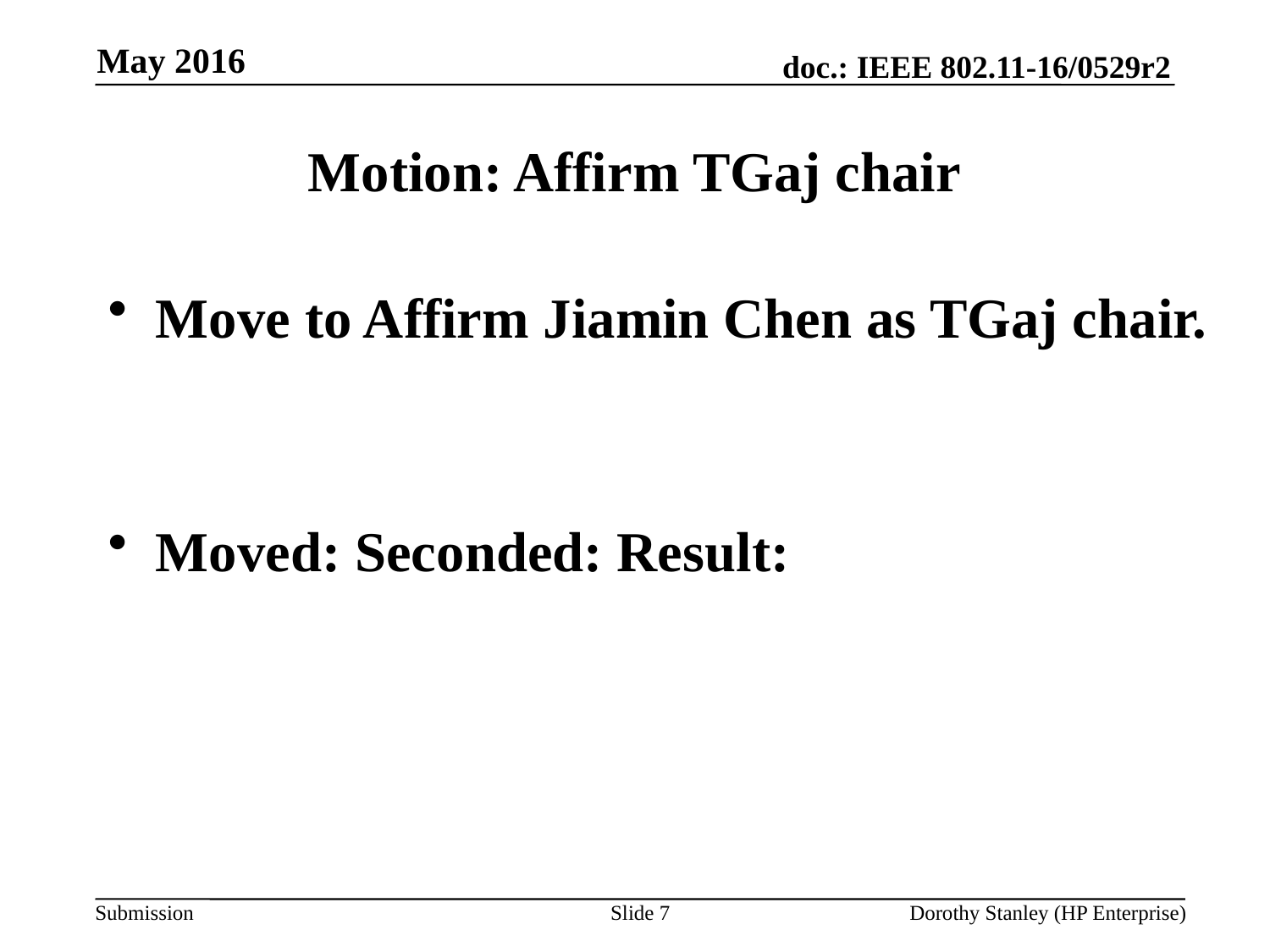

May 2016
# Motion: Affirm TGaj chair
Move to Affirm Jiamin Chen as TGaj chair.

Moved: Seconded: Result:

Slide 7
Dorothy Stanley (HP Enterprise)